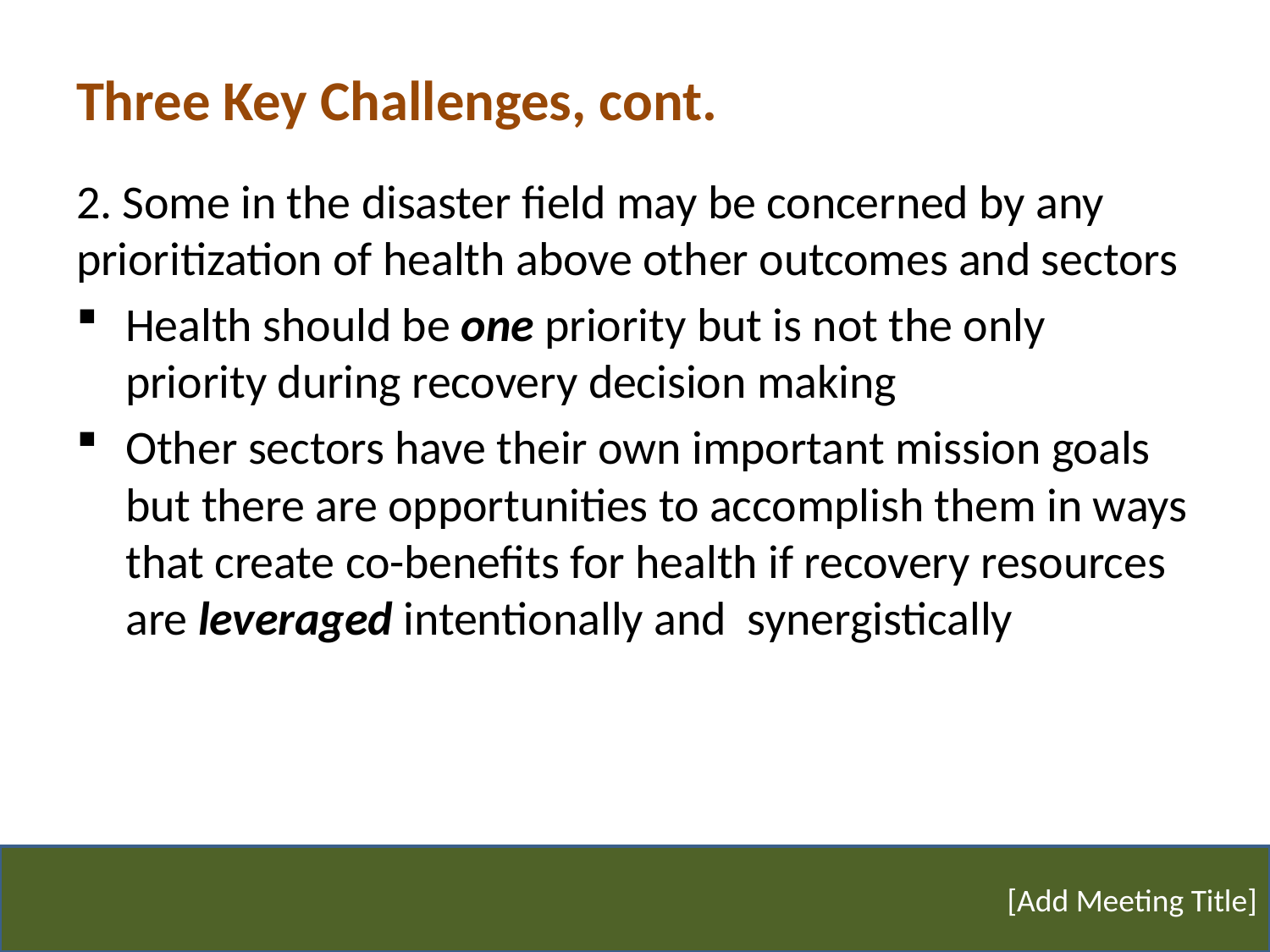

# Three Key Challenges, cont.
2. Some in the disaster field may be concerned by any prioritization of health above other outcomes and sectors
Health should be one priority but is not the only priority during recovery decision making
Other sectors have their own important mission goals but there are opportunities to accomplish them in ways that create co-benefits for health if recovery resources are leveraged intentionally and  synergistically

[Add Meeting Title]